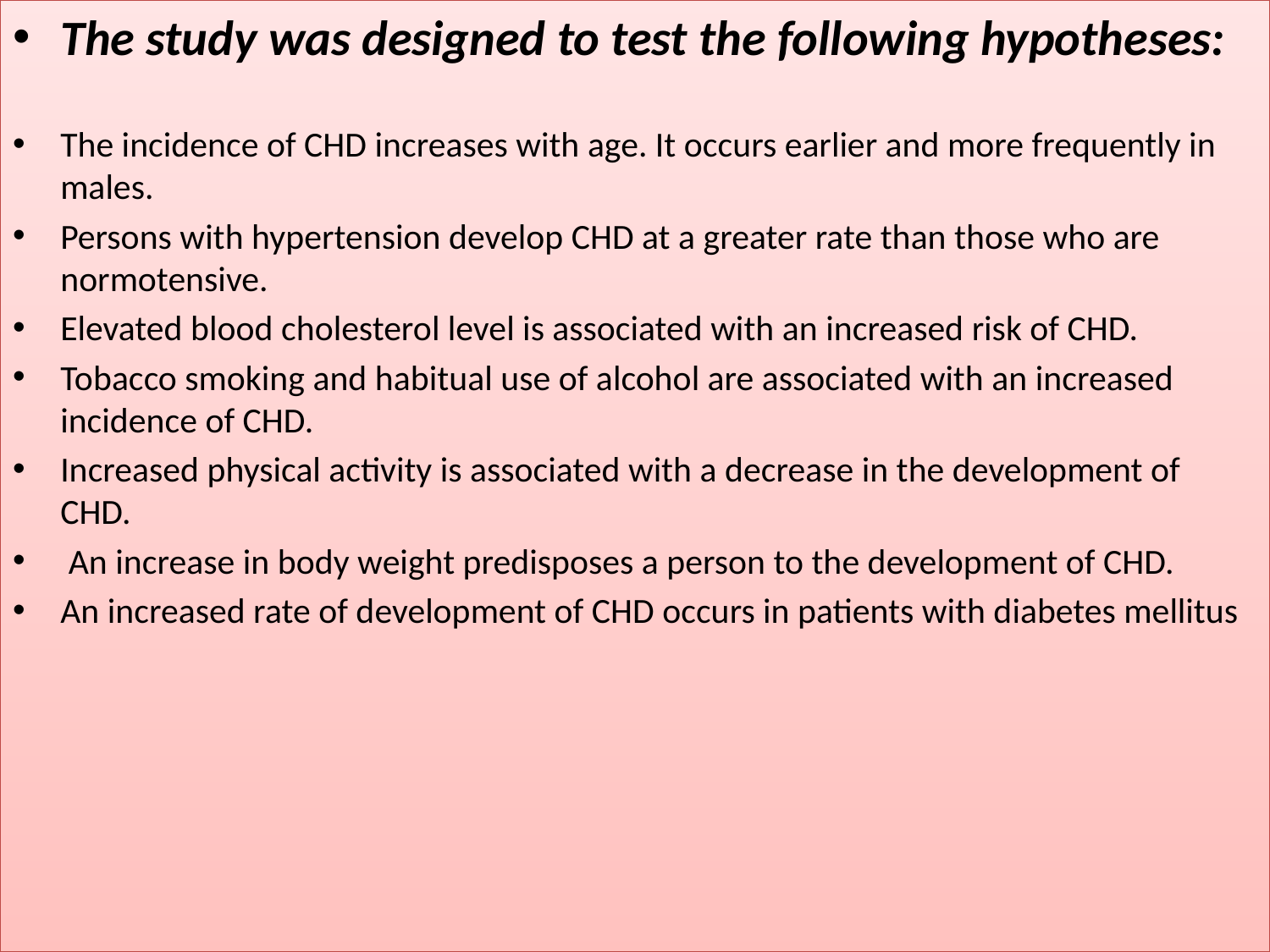

The study was designed to test the following hypotheses:

The incidence of CHD increases with age. It occurs earlier and more frequently in males.
Persons with hypertension develop CHD at a greater rate than those who are normotensive.
Elevated blood cholesterol level is associated with an increased risk of CHD.
Tobacco smoking and habitual use of alcohol are associated with an increased incidence of CHD.
Increased physical activity is associated with a decrease in the development of CHD.
 An increase in body weight predisposes a person to the development of CHD.
An increased rate of development of CHD occurs in patients with diabetes mellitus